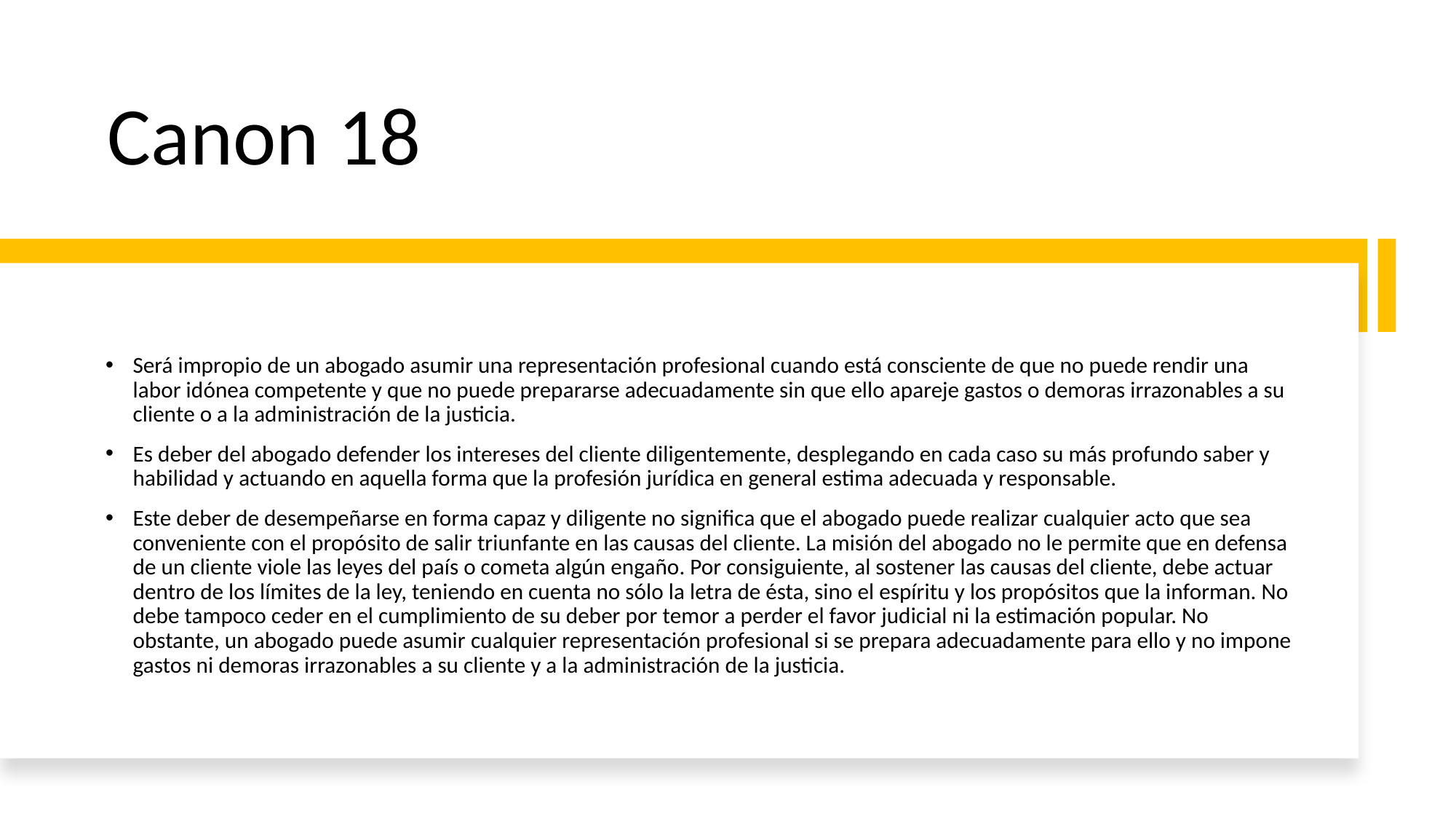

# Canon 18

Será impropio de un abogado asumir una representación profesional cuando está consciente de que no puede rendir una labor idónea competente y que no puede prepararse adecuadamente sin que ello apareje gastos o demoras irrazonables a su cliente o a la administración de la justicia.
Es deber del abogado defender los intereses del cliente diligentemente, desplegando en cada caso su más profundo saber y habilidad y actuando en aquella forma que la profesión jurídica en general estima adecuada y responsable.
Este deber de desempeñarse en forma capaz y diligente no significa que el abogado puede realizar cualquier acto que sea conveniente con el propósito de salir triunfante en las causas del cliente. La misión del abogado no le permite que en defensa de un cliente viole las leyes del país o cometa algún engaño. Por consiguiente, al sostener las causas del cliente, debe actuar dentro de los límites de la ley, teniendo en cuenta no sólo la letra de ésta, sino el espíritu y los propósitos que la informan. No debe tampoco ceder en el cumplimiento de su deber por temor a perder el favor judicial ni la estimación popular. No obstante, un abogado puede asumir cualquier representación profesional si se prepara adecuadamente para ello y no impone gastos ni demoras irrazonables a su cliente y a la administración de la justicia.